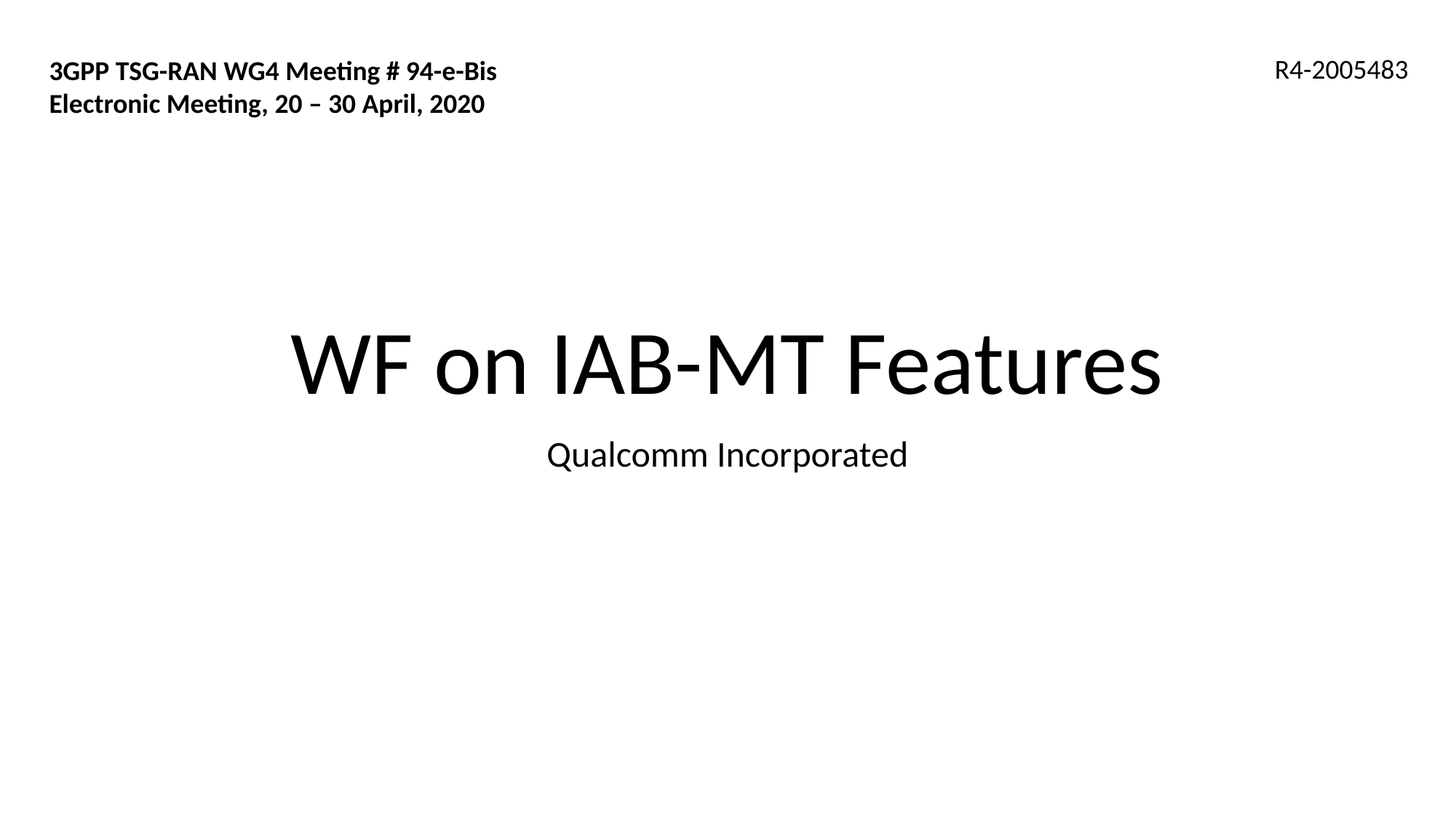

R4-2005483
3GPP TSG-RAN WG4 Meeting # 94-e-Bis
Electronic Meeting, 20 – 30 April, 2020
# WF on IAB-MT Features
Qualcomm Incorporated